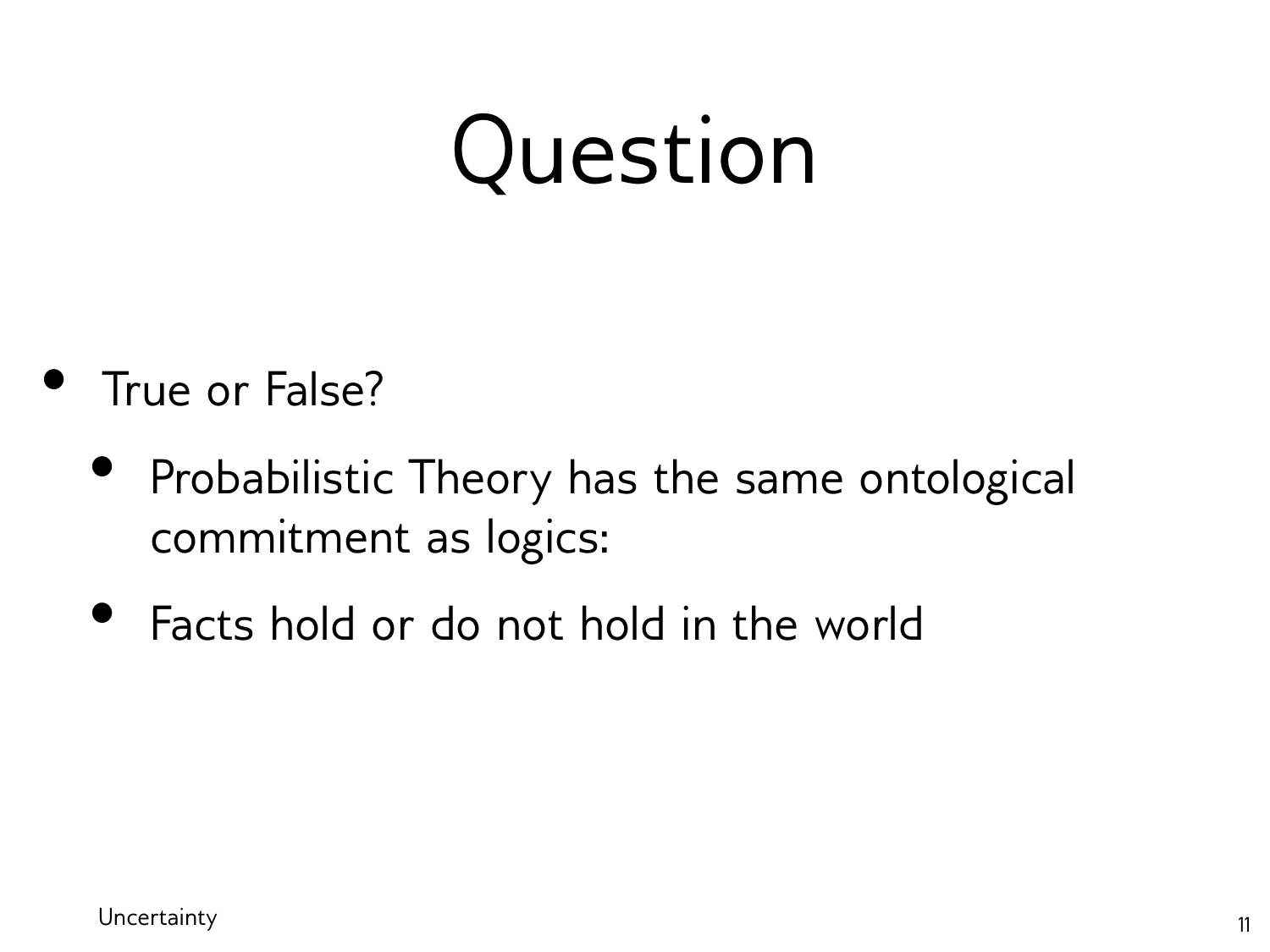

# Question
True or False?
Probabilistic Theory has the same ontological commitment as logics:
Facts hold or do not hold in the world
Uncertainty
11